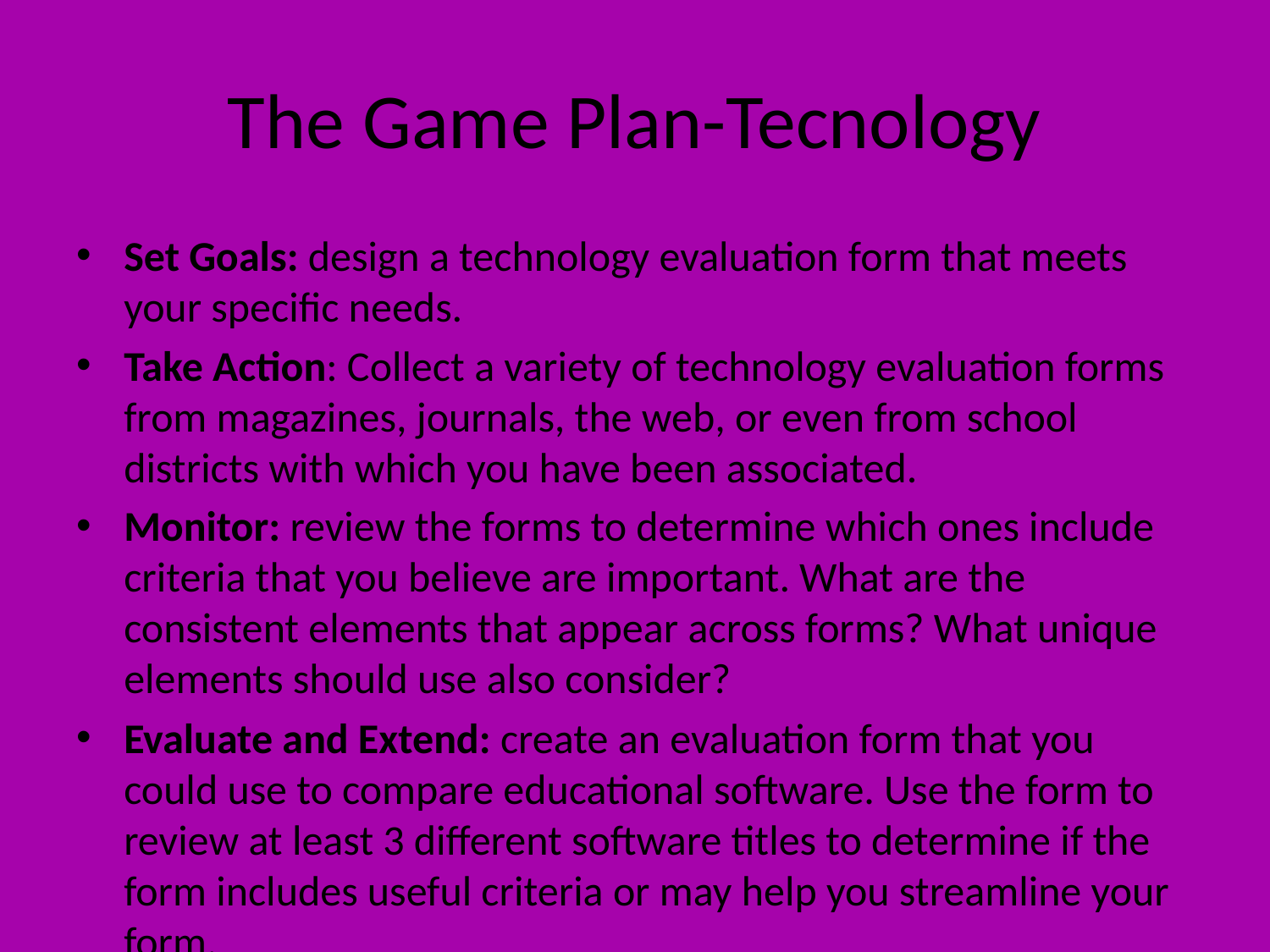

# The Game Plan-Tecnology
Set Goals: design a technology evaluation form that meets your specific needs.
Take Action: Collect a variety of technology evaluation forms from magazines, journals, the web, or even from school districts with which you have been associated.
Monitor: review the forms to determine which ones include criteria that you believe are important. What are the consistent elements that appear across forms? What unique elements should use also consider?
Evaluate and Extend: create an evaluation form that you could use to compare educational software. Use the form to review at least 3 different software titles to determine if the form includes useful criteria or may help you streamline your form.